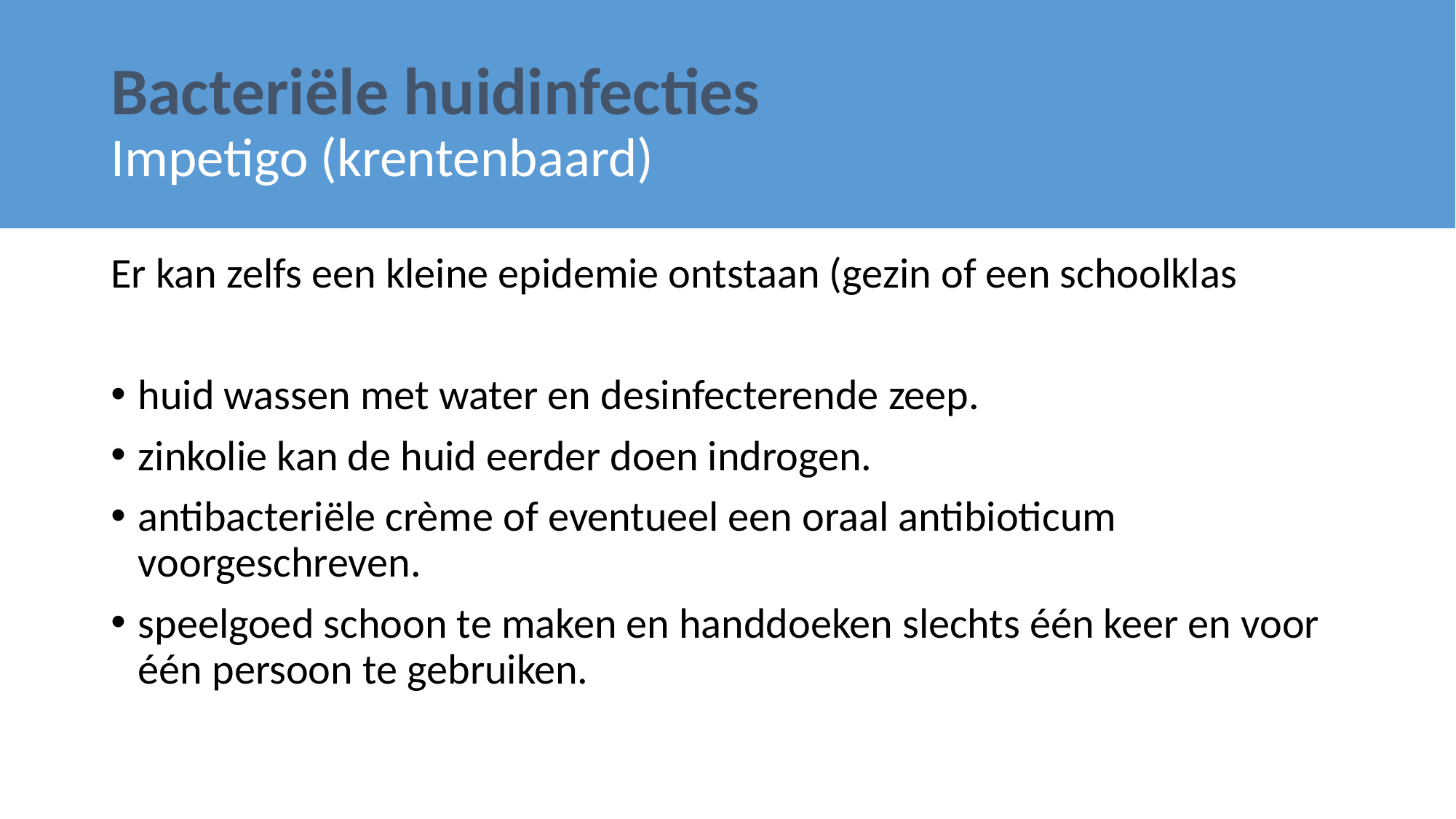

# Bacteriële huidinfecties Impetigo (krentenbaard)
Er kan zelfs een kleine epidemie ontstaan (gezin of een schoolklas

huid wassen met water en desinfecterende zeep.
zinkolie kan de huid eerder doen indrogen.
antibacteriële crème of eventueel een oraal antibioticum voorgeschreven.
speelgoed schoon te maken en handdoeken slechts één keer en voor één persoon te gebruiken.